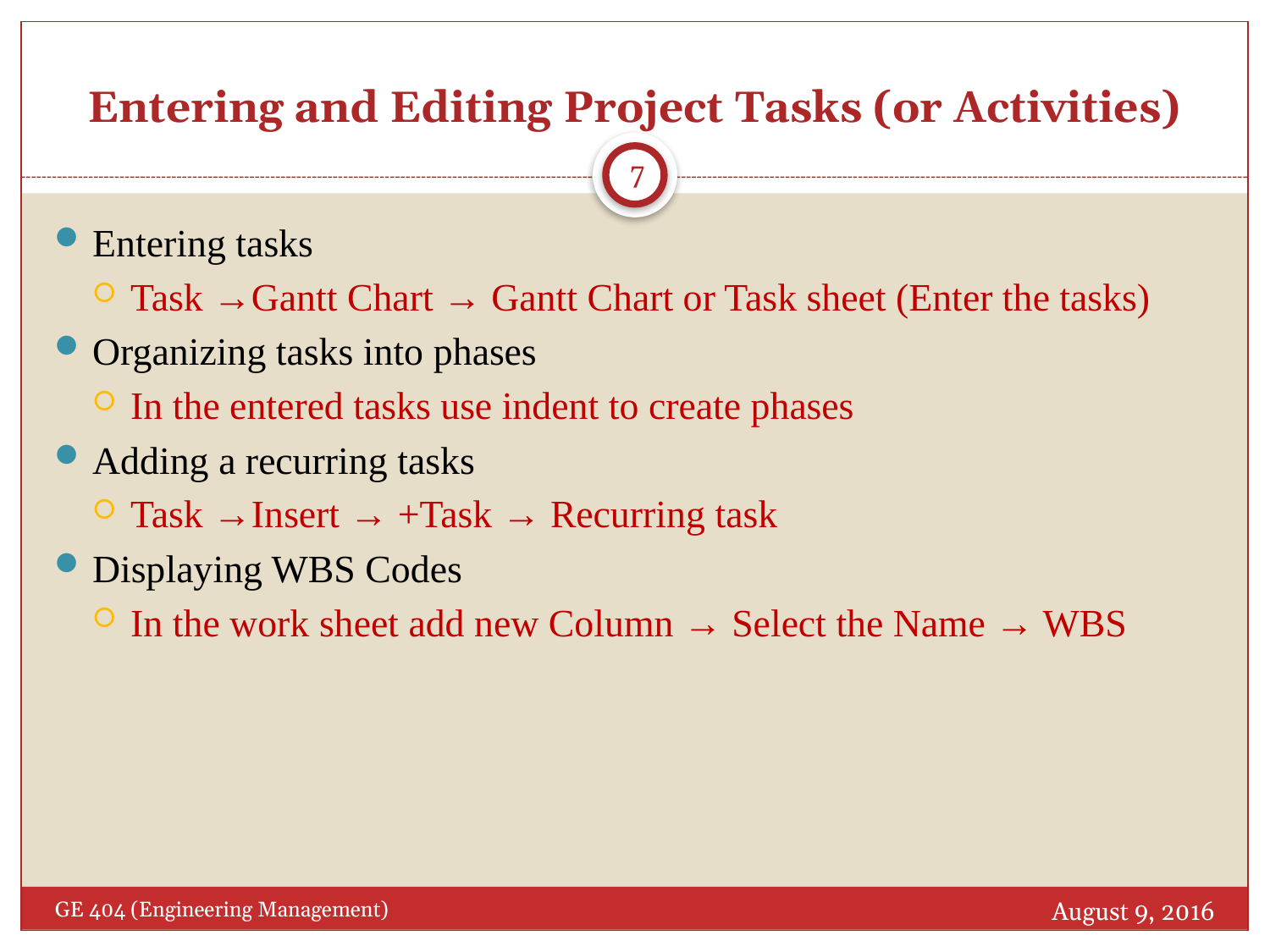

# Entering and Editing Project Tasks (or Activities)
7
Entering tasks
Task →Gantt Chart → Gantt Chart or Task sheet (Enter the tasks)
Organizing tasks into phases
In the entered tasks use indent to create phases
Adding a recurring tasks
Task →Insert → +Task → Recurring task
Displaying WBS Codes
In the work sheet add new Column → Select the Name → WBS

August 9, 2016
GE 404 (Engineering Management)